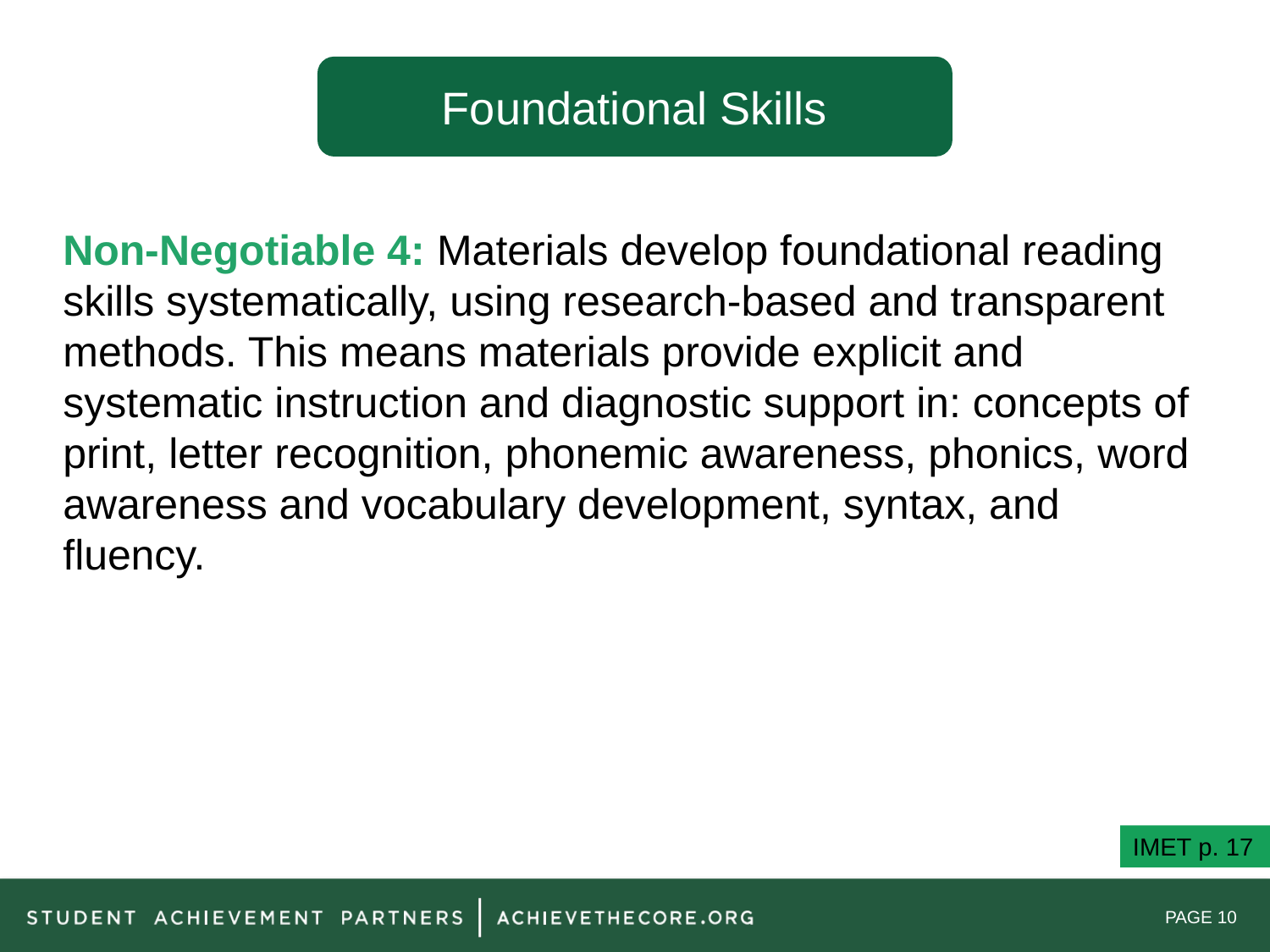

Foundational Skills
Non-Negotiable 4: Materials develop foundational reading skills systematically, using research-based and transparent methods. This means materials provide explicit and systematic instruction and diagnostic support in: concepts of print, letter recognition, phonemic awareness, phonics, word awareness and vocabulary development, syntax, and fluency.

IMET p. 17